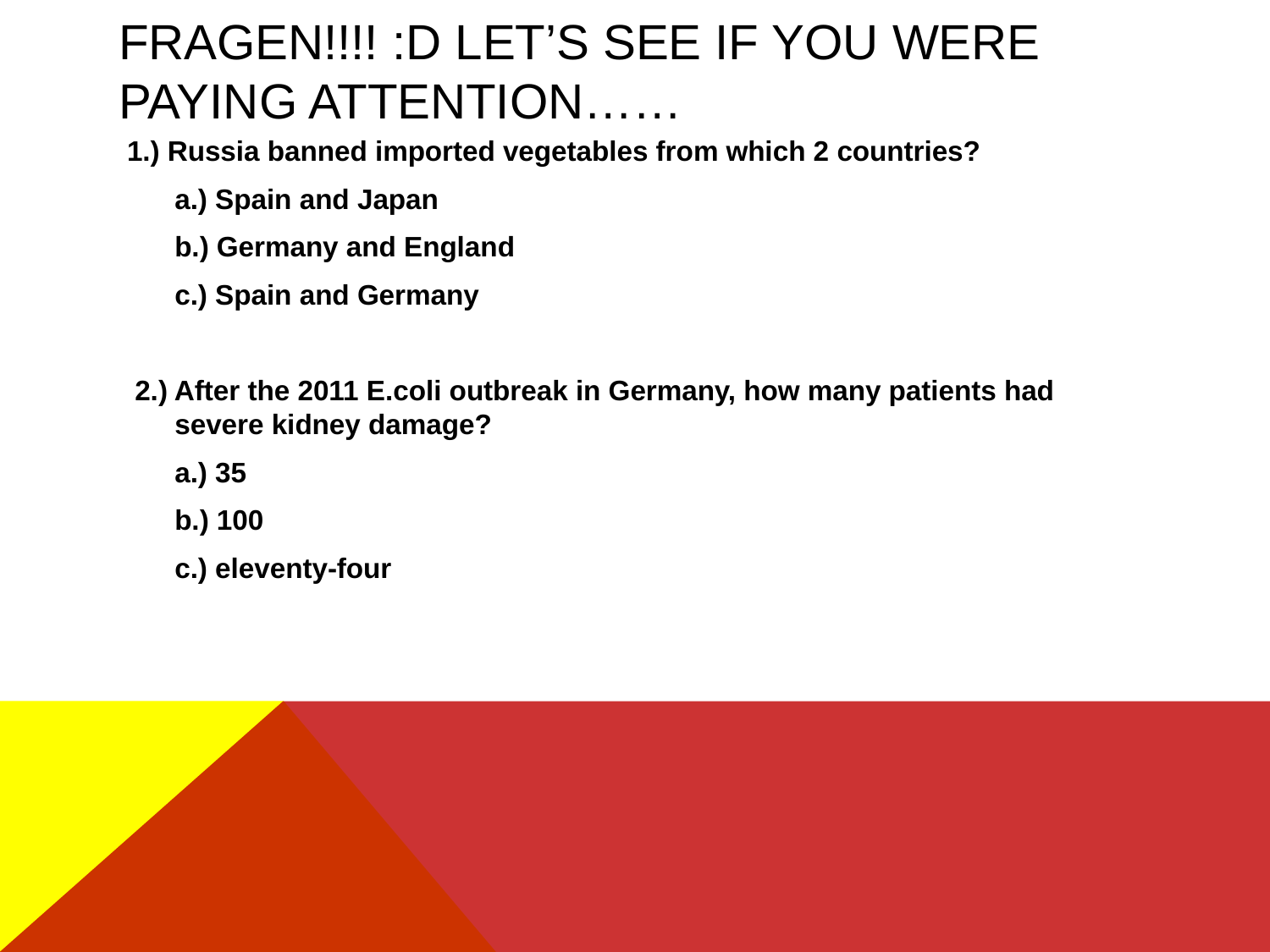

# FRAGEN!!!! :D Let’s see if you were Paying attention……
1.) Russia banned imported vegetables from which 2 countries?
	a.) Spain and Japan
	b.) Germany and England
	c.) Spain and Germany

 2.) After the 2011 E.coli outbreak in Germany, how many patients had severe kidney damage?
	a.) 35
	b.) 100
	c.) eleventy-four